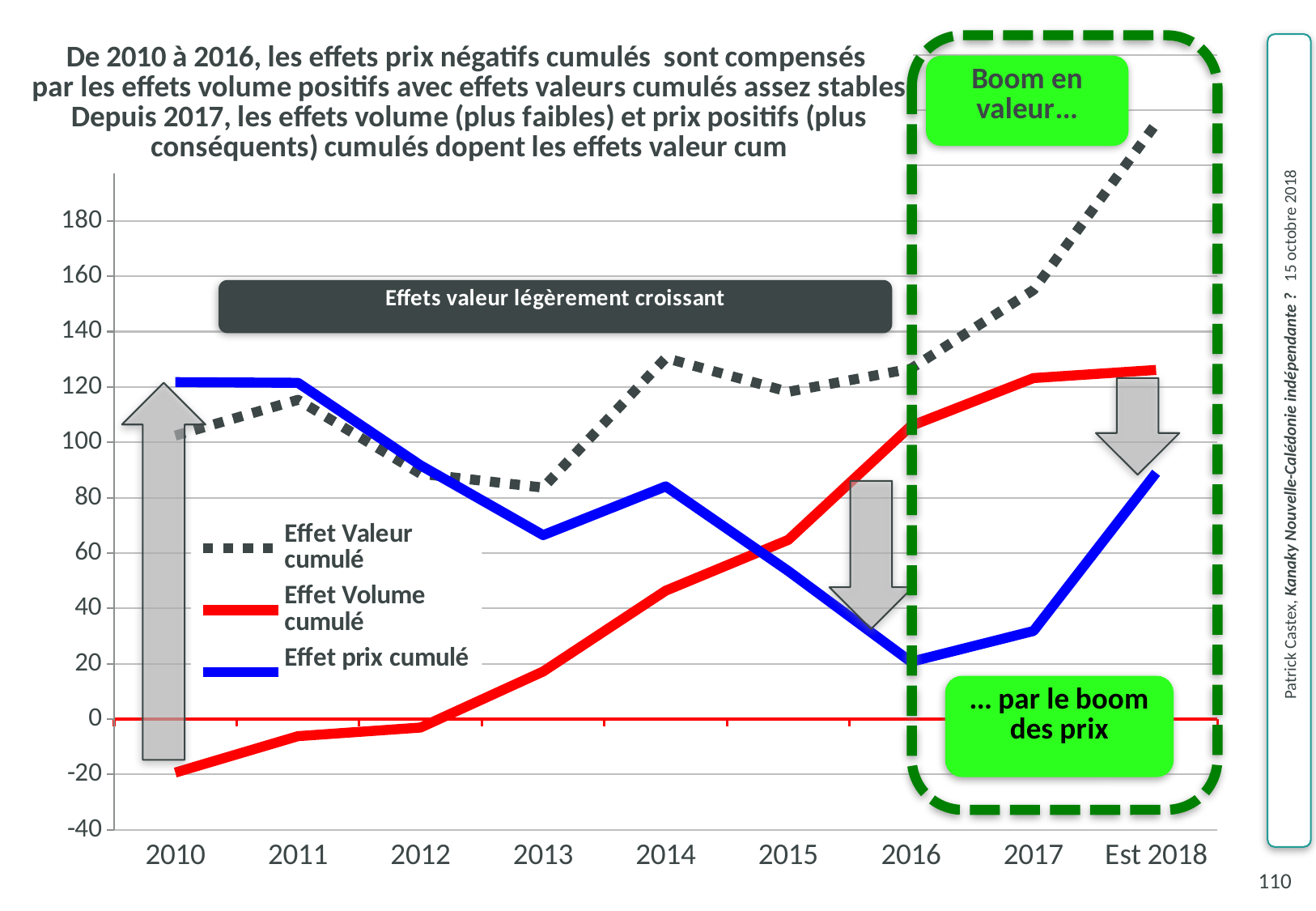

### Chart: De 2010 à 2016, les effets prix négatifs cumulés  sont compensés
par les effets volume positifs avec effets valeurs cumulés assez stables

Depuis 2017, les effets volume (plus faibles) et prix positifs (plus conséquents) cumulés dopent les effets valeur cum

| Category | Effet Valeur cumulé | Effet Volume cumulé | Effet prix cumulé |
|---|---|---|---|
| 2010 | 102.4124000818647 | -19.3127651845987 | 121.7251652664634 |
| 2011 | 115.3424000818647 | -6.155760842560385 | 121.4981609244251 |
| 2012 | 88.63740008186471 | -3.051611422107372 | 91.6890115039721 |
| 2013 | 83.65616181409524 | 17.17934357234878 | 66.47681824174657 |
| 2014 | 130.4548128513537 | 46.38490788996276 | 84.0699049613909 |
| 2015 | 118.2406422881514 | 64.7546431683529 | 53.48599911979854 |
| 2016 | 126.5896257212781 | 105.8943566259644 | 20.69526909531368 |
| 2017 | 155.0138224511251 | 123.1953826614128 | 31.81843978971238 |
| Est 2018 | 215.1368777989958 | 126.1363545421013 | 89.00052325689445 |